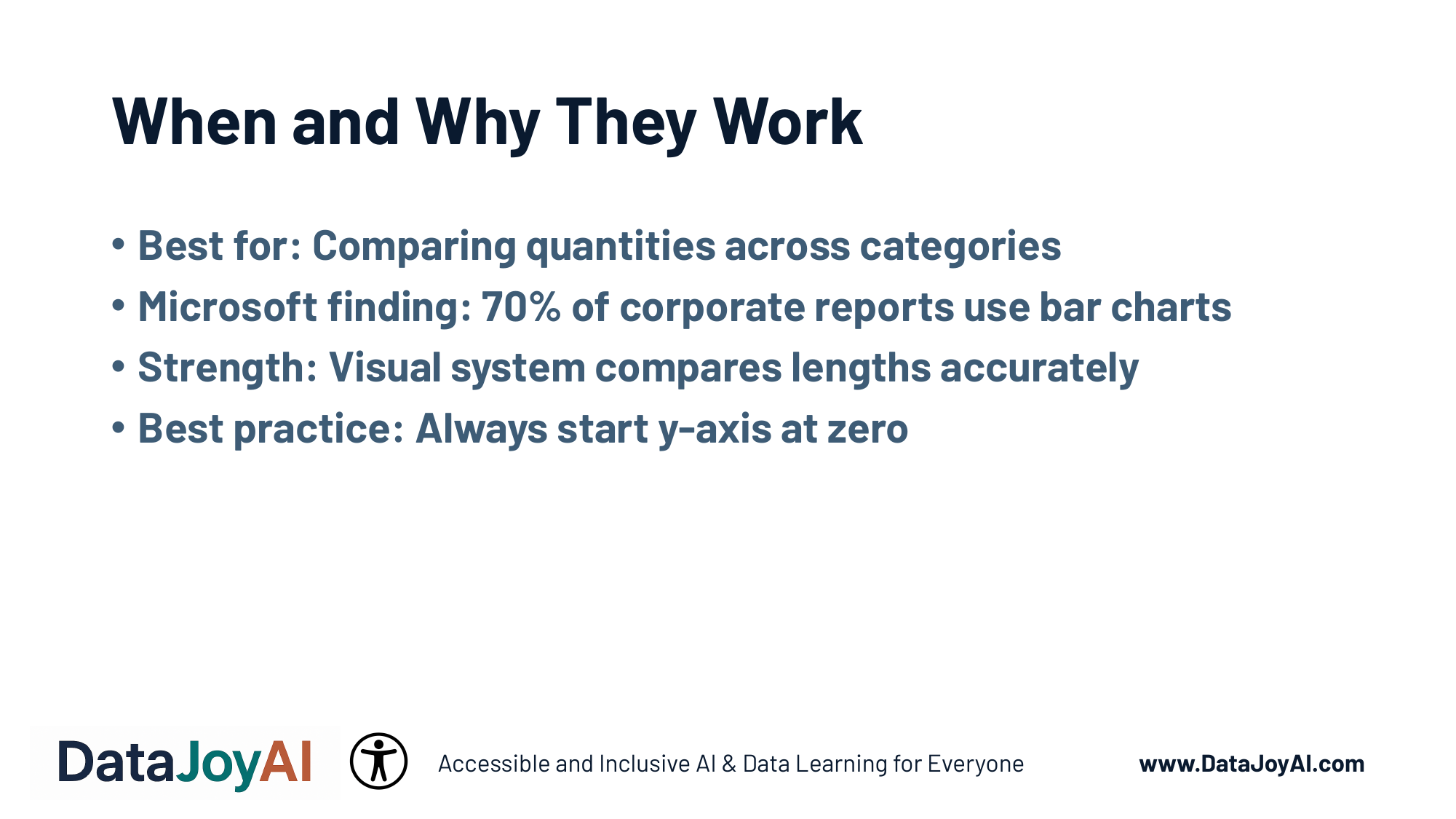

# When and Why They Work
Best for: Comparing quantities across categories
Microsoft finding: 70% of corporate reports use bar charts
Strength: Visual system compares lengths accurately
Best practice: Always start y-axis at zero